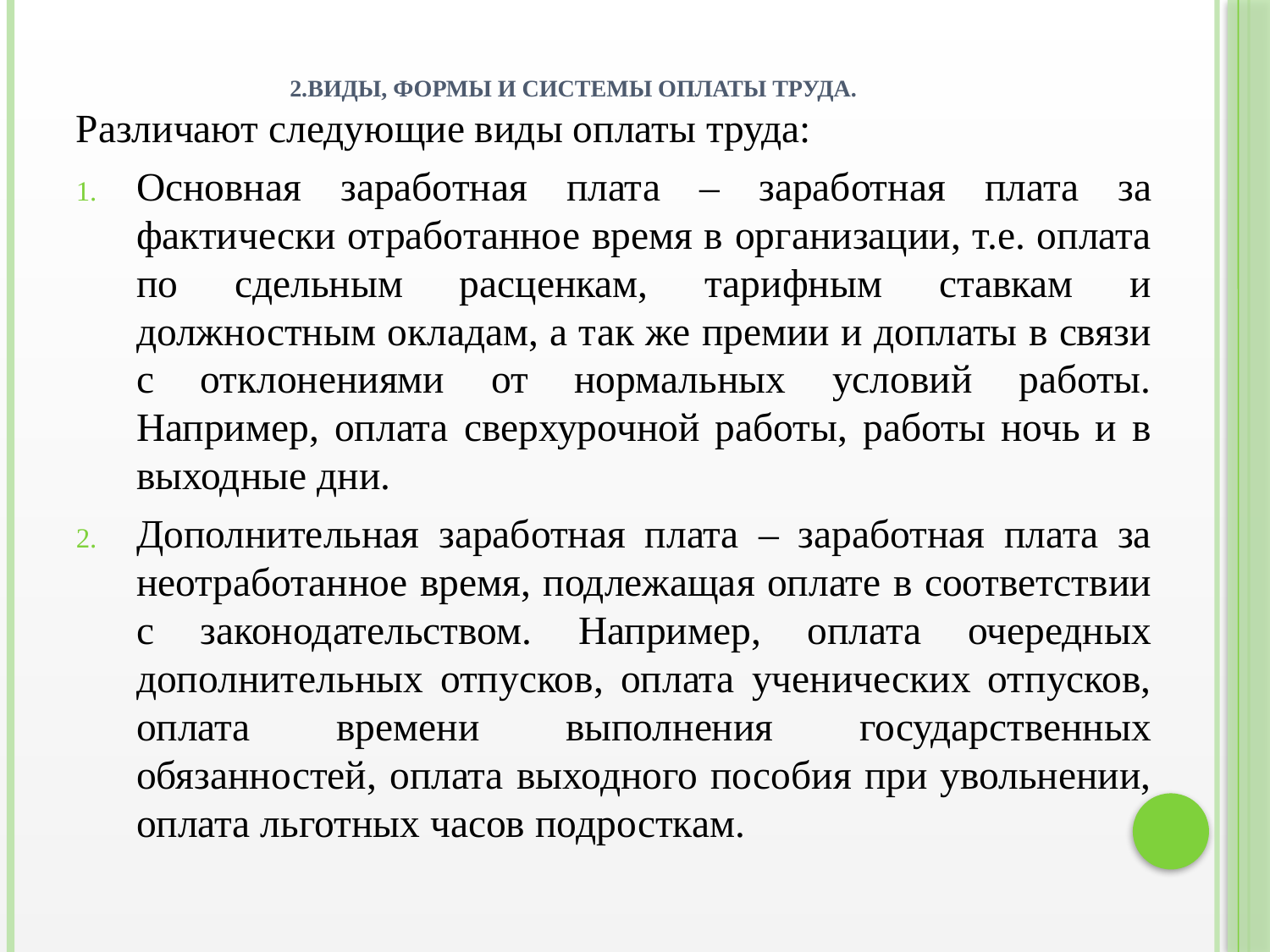

# 2.Виды, формы и системы оплаты труда.
Различают следующие виды оплаты труда:
Основная заработная плата – заработная плата за фактически отработанное время в организации, т.е. оплата по сдельным расценкам, тарифным ставкам и должностным окладам, а так же премии и доплаты в связи с отклонениями от нормальных условий работы. Например, оплата сверхурочной работы, работы ночь и в выходные дни.
Дополнительная заработная плата – заработная плата за неотработанное время, подлежащая оплате в соответствии с законодательством. Например, оплата очередных дополнительных отпусков, оплата ученических отпусков, оплата времени выполнения государственных обязанностей, оплата выходного пособия при увольнении, оплата льготных часов подросткам.